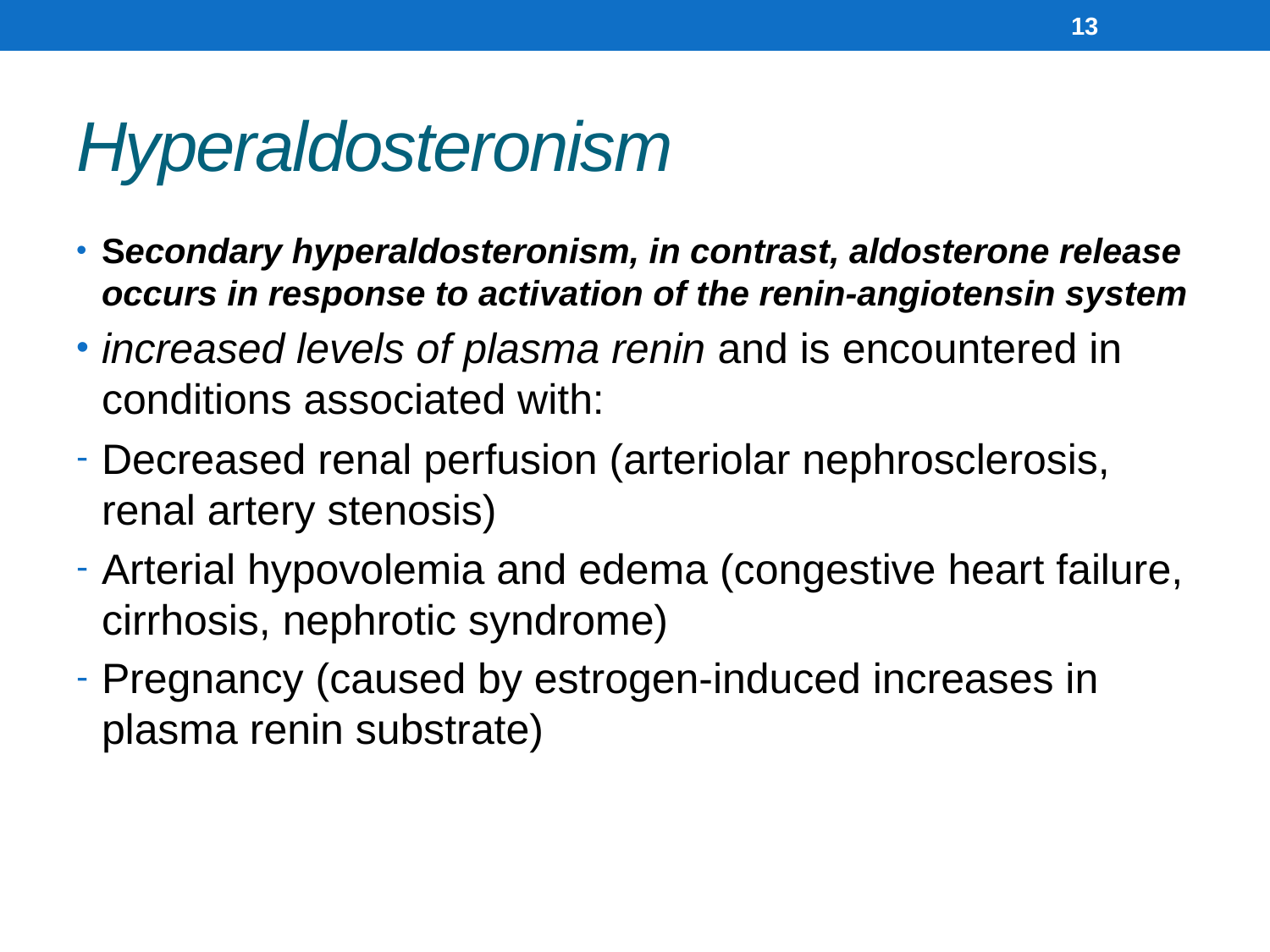

13
# Hyperaldosteronism
Secondary hyperaldosteronism, in contrast, aldosterone release occurs in response to activation of the renin-angiotensin system
increased levels of plasma renin and is encountered in conditions associated with:
Decreased renal perfusion (arteriolar nephrosclerosis, renal artery stenosis)
Arterial hypovolemia and edema (congestive heart failure, cirrhosis, nephrotic syndrome)
Pregnancy (caused by estrogen-induced increases in plasma renin substrate)